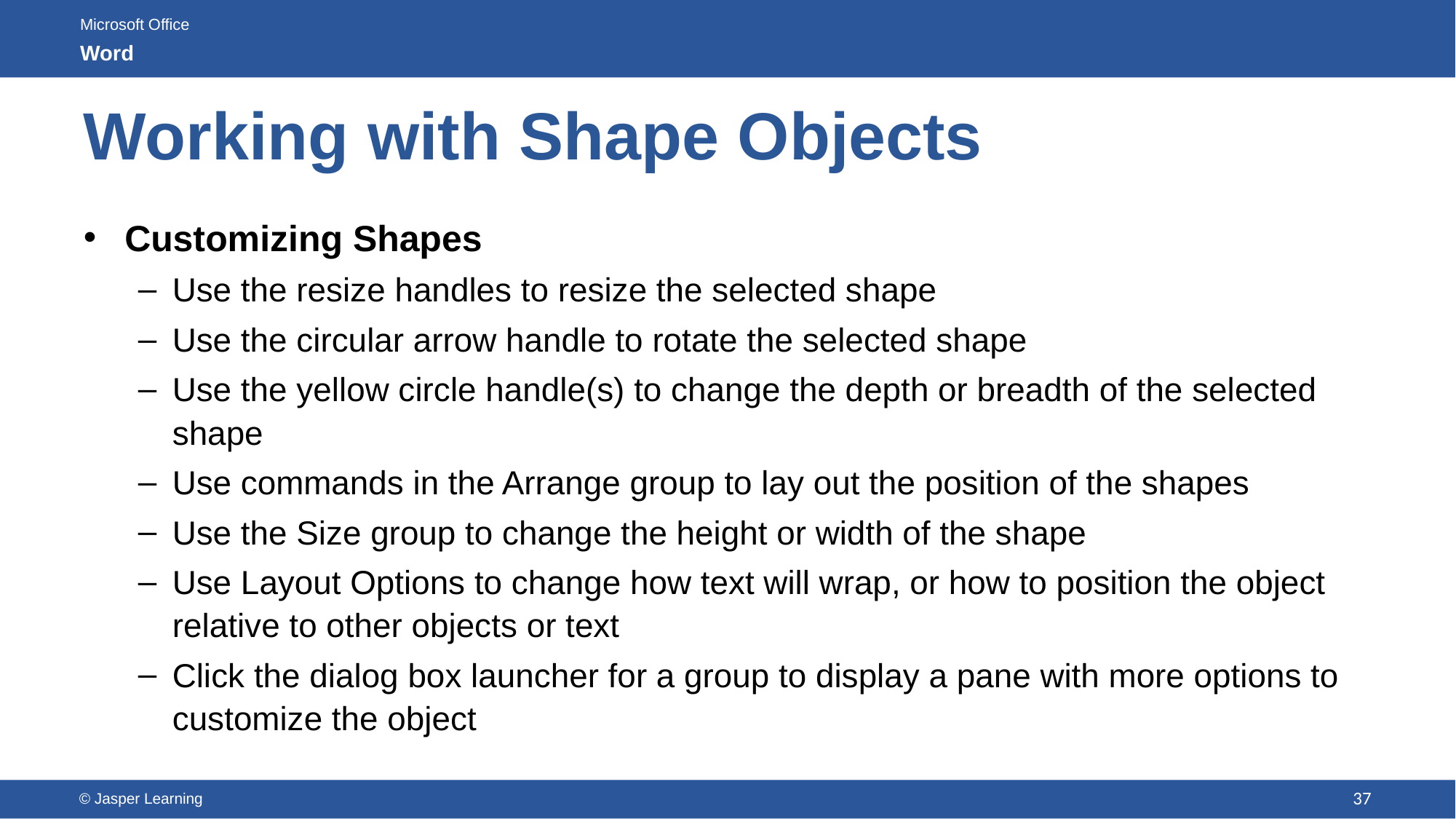

# Working with Shape Objects
Customizing Shapes
Use the resize handles to resize the selected shape
Use the circular arrow handle to rotate the selected shape
Use the yellow circle handle(s) to change the depth or breadth of the selected shape
Use commands in the Arrange group to lay out the position of the shapes
Use the Size group to change the height or width of the shape
Use Layout Options to change how text will wrap, or how to position the object relative to other objects or text
Click the dialog box launcher for a group to display a pane with more options to customize the object
37
© Jasper Learning